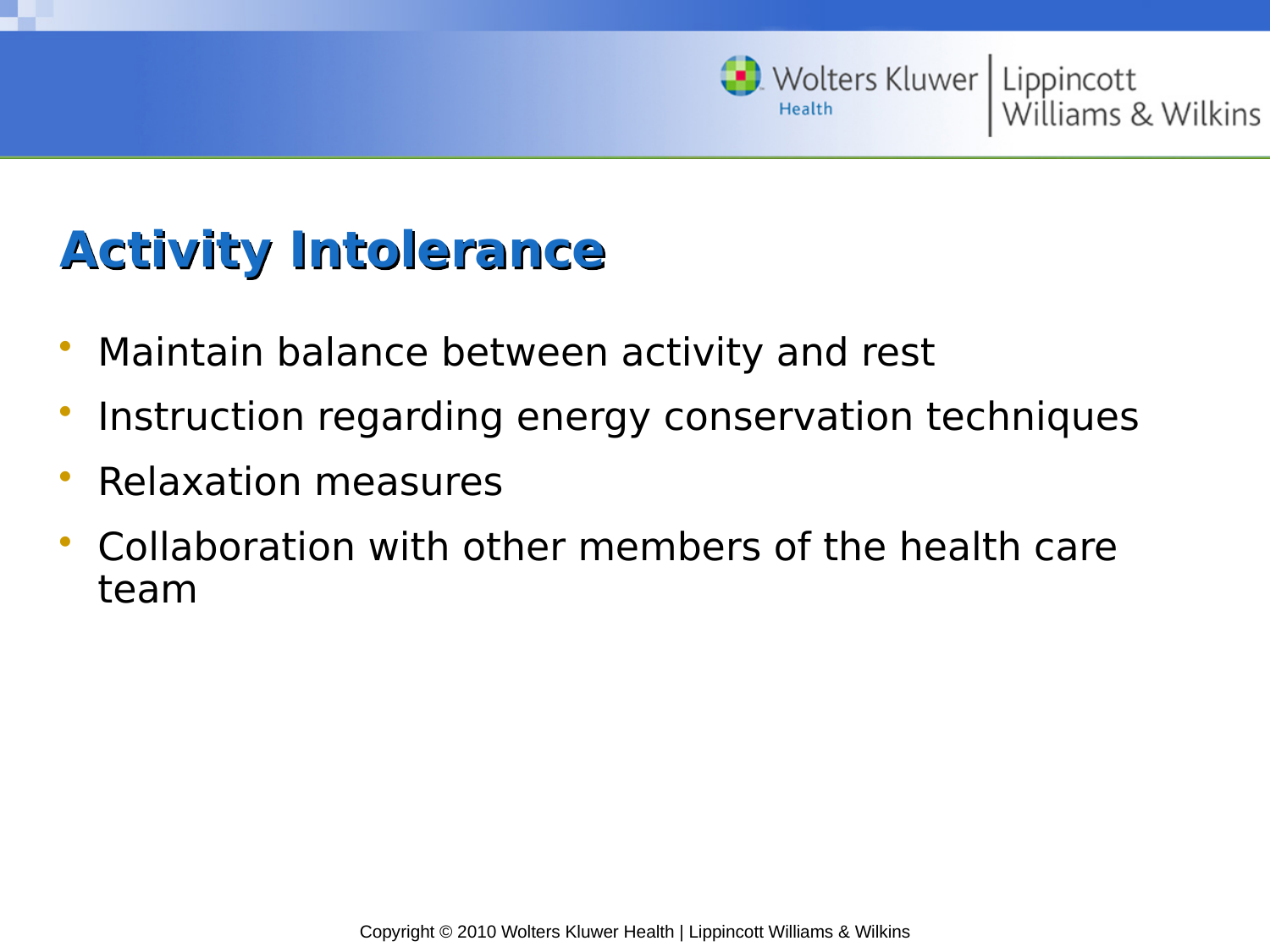

# Activity Intolerance
Maintain balance between activity and rest
Instruction regarding energy conservation techniques
Relaxation measures
Collaboration with other members of the health care team